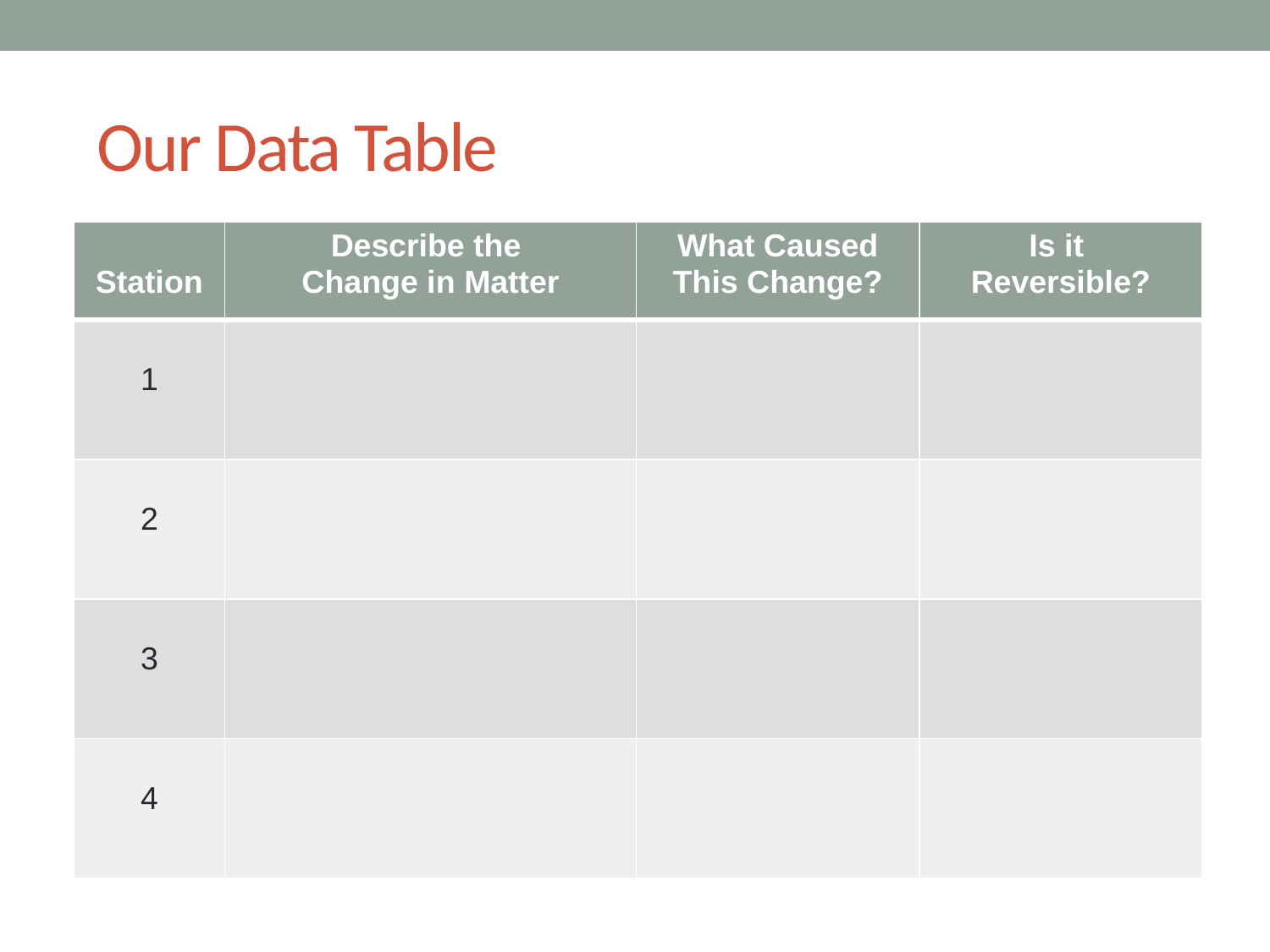

# Our Data Table
| Station | Describe the Change in Matter | What Caused This Change? | Is it Reversible? |
| --- | --- | --- | --- |
| 1 |  |  |  |
| 2 |  |  |  |
| 3 |  |  |  |
| 4 |  |  |  |